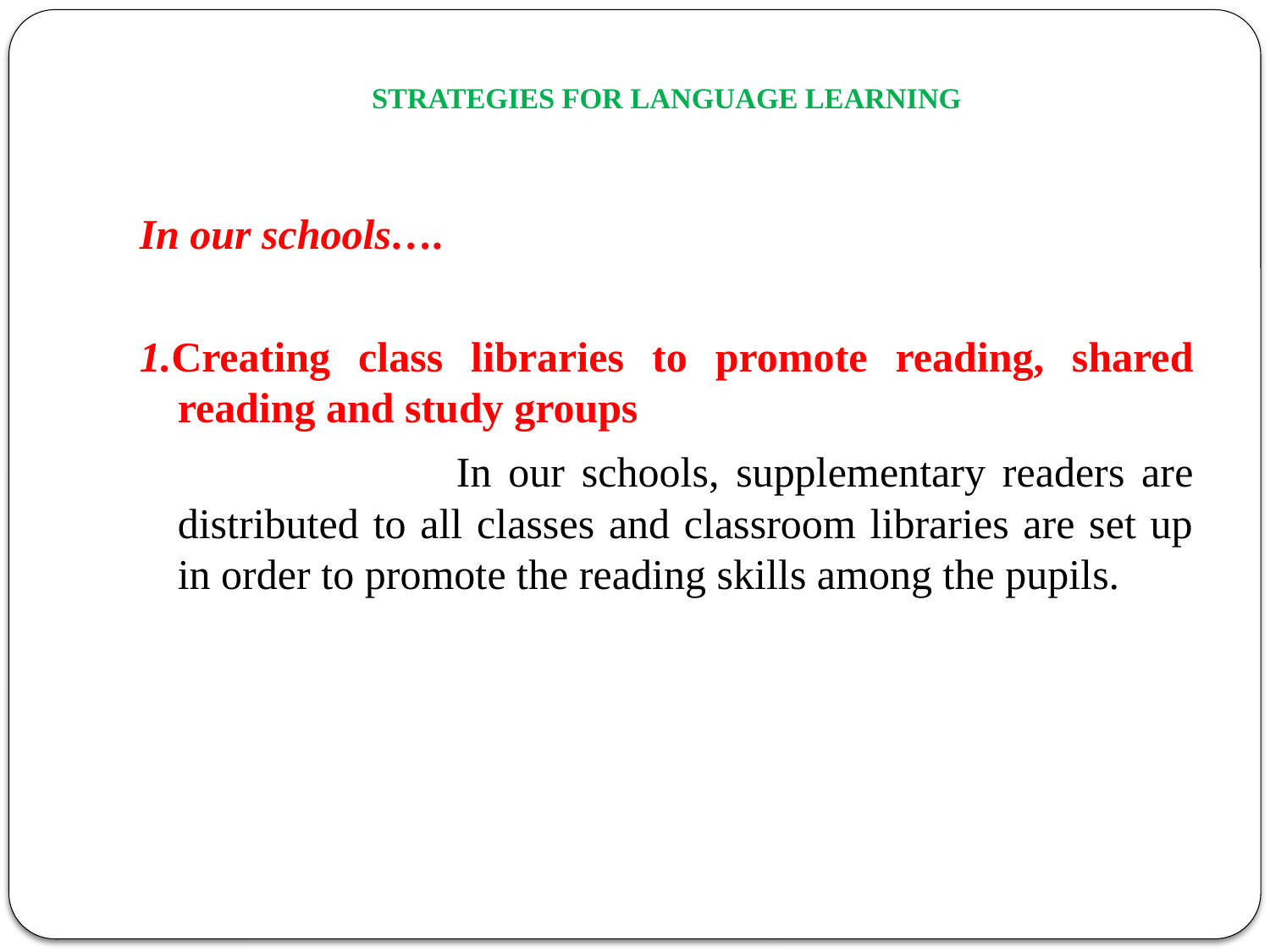

# STRATEGIES FOR LANGUAGE LEARNING
In our schools….

1.Creating class libraries to promote reading, shared reading and study groups
    		In our schools, supplementary readers are distributed to all classes and classroom libraries are set up in order to promote the reading skills among the pupils.